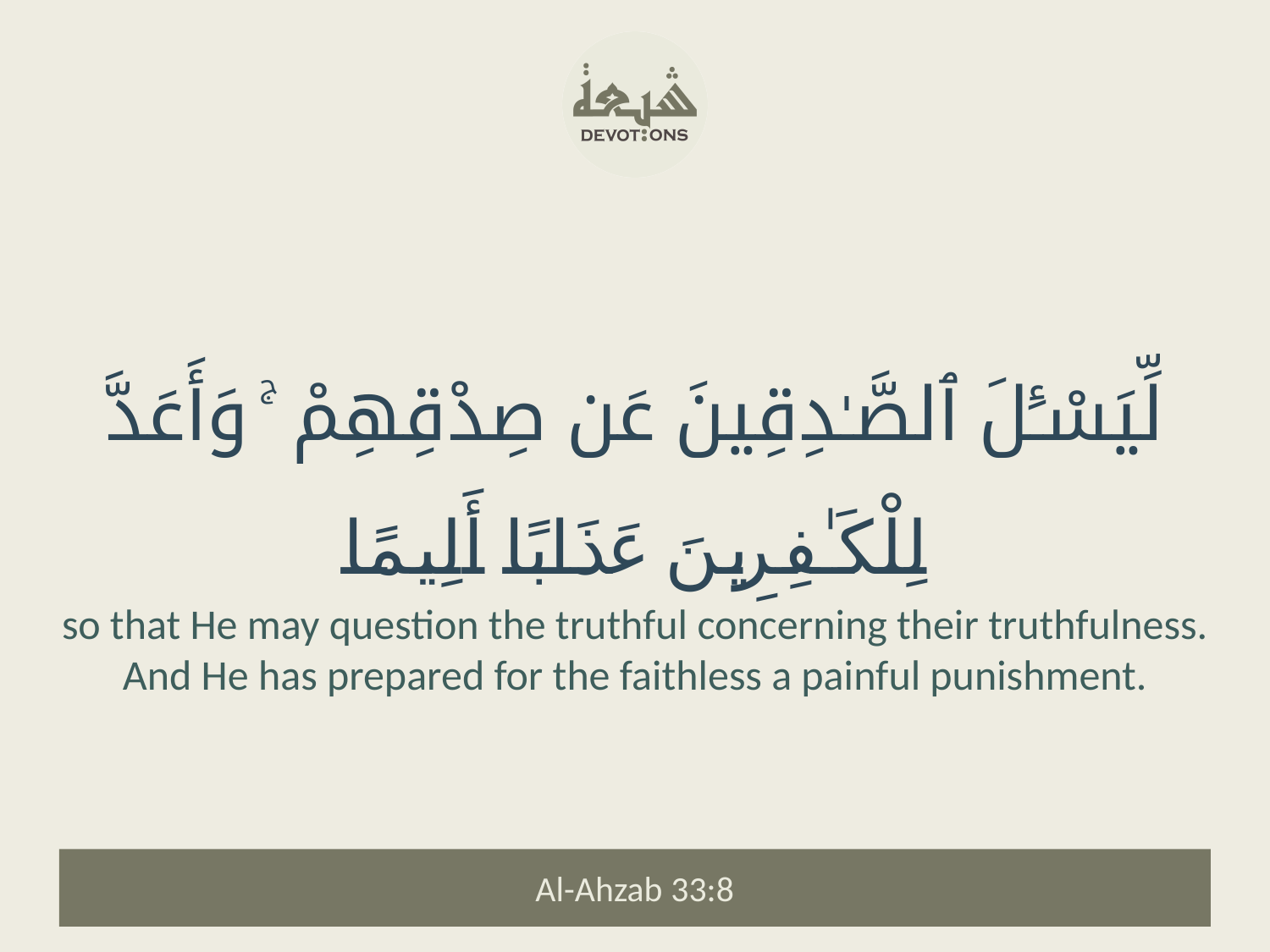

لِّيَسْـَٔلَ ٱلصَّـٰدِقِينَ عَن صِدْقِهِمْ ۚ وَأَعَدَّ لِلْكَـٰفِرِينَ عَذَابًا أَلِيمًا
so that He may question the truthful concerning their truthfulness. And He has prepared for the faithless a painful punishment.
Al-Ahzab 33:8